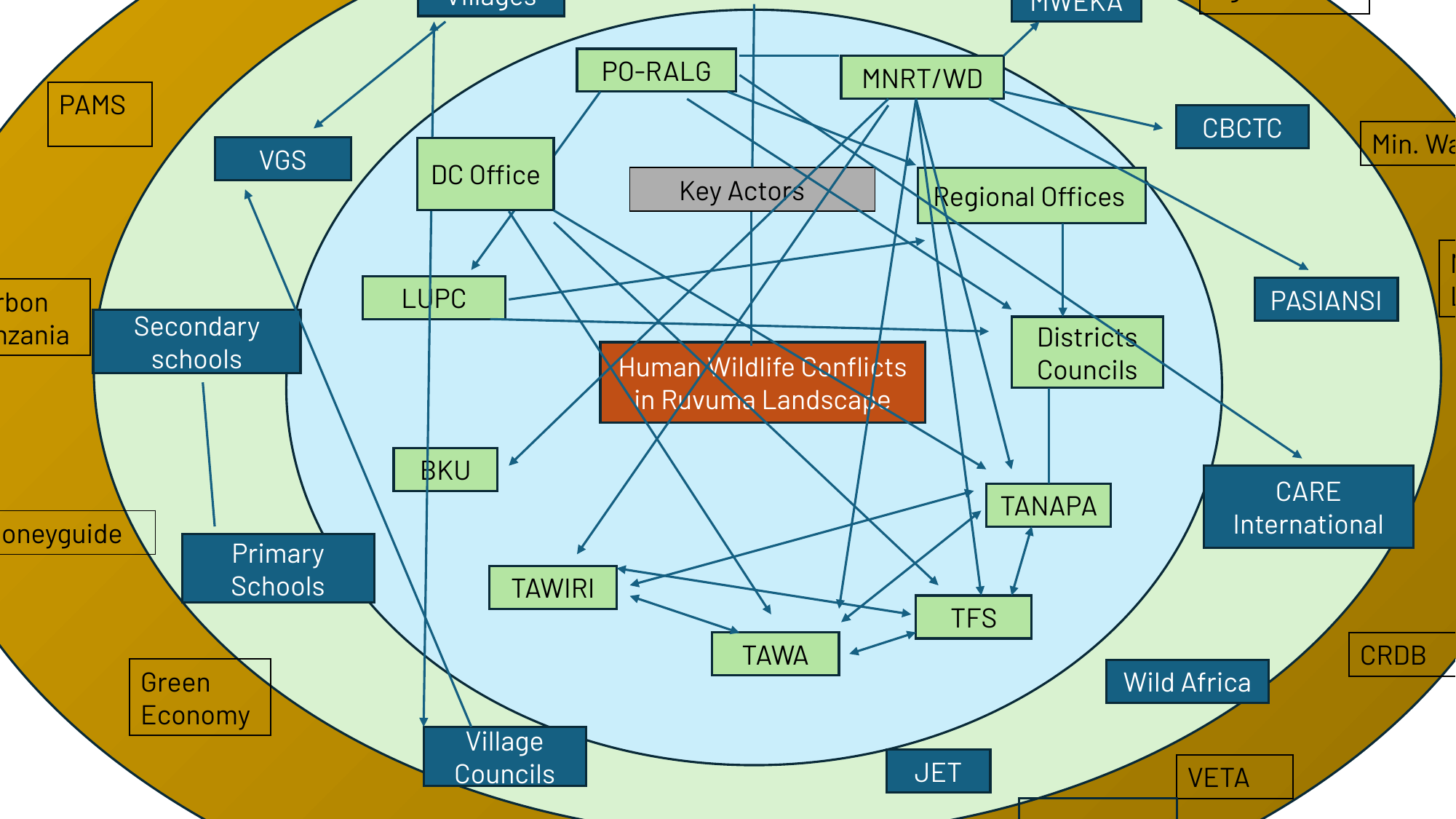

| Secondary Actors |
| --- |

| Min. Land |
| --- |
| KFW |
| --- |

| Primary Actors |
| --- |
| Min. Agriculture |
| --- |
| WWF TZ |
| --- |
Villages
MWEKA

PO-RALG
MNRT/WD
| PAMS |
| --- |
CBCTC
| Min. Water |
| --- |
VGS
DC Office
| Key Actors |
| --- |
Regional Offices
|  |
| --- |
| Min. Livestock |
| --- |
LUPC
PASIANSI
| Carbon Tanzania |
| --- |
Secondary schools
Districts Councils
Human Wildlife Conflicts in Ruvuma Landscape
| SIDO |
| --- |
BKU
CARE International
TANAPA
| Honeyguide |
| --- |
Primary Schools
TAWIRI
TFS
TAWA
| CRDB |
| --- |
| Green Economy |
| --- |
Wild Africa
Village Councils
JET
| VETA |
| --- |
ECOWICE
| WMAs |
| --- |
| Silverland |
| --- |